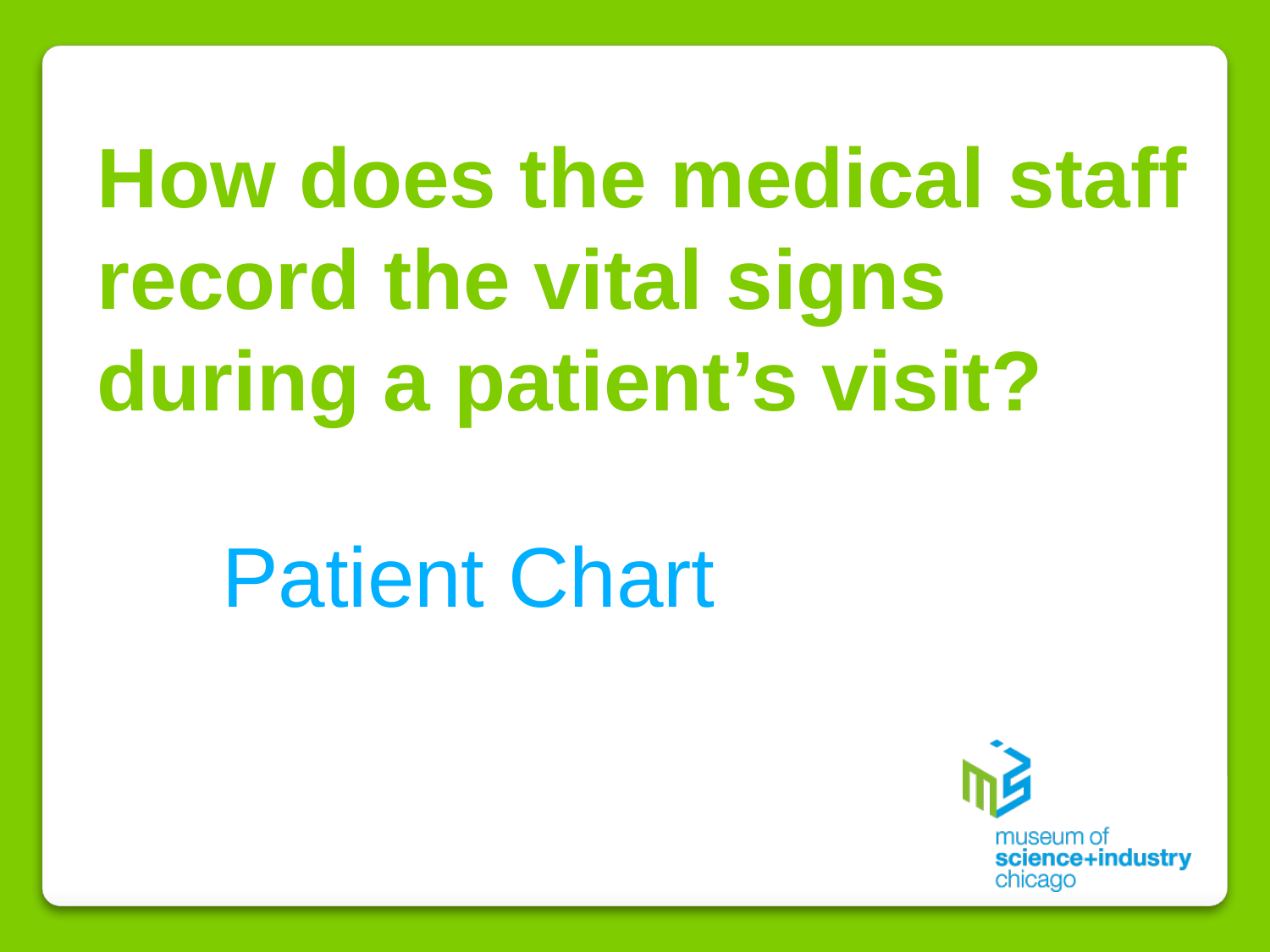

How does the medical staff record the vital signs during a patient’s visit?

Patient Chart